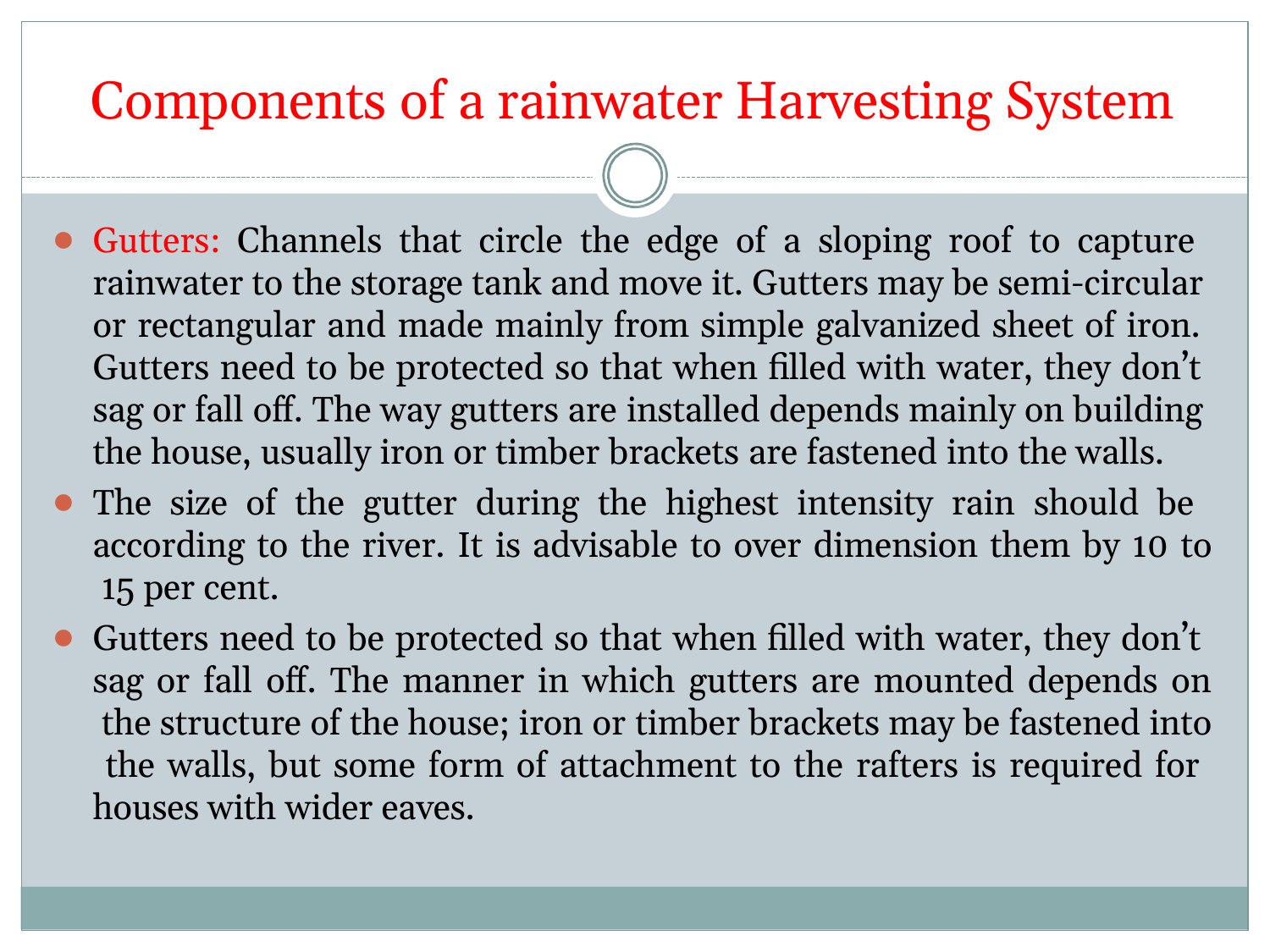

# Components of a rainwater Harvesting System

Gutters: Channels that circle the edge of a sloping roof to capture  rainwater to the storage tank and move it. Gutters may be semi-circular  or rectangular and made mainly from simple galvanized sheet of iron.  Gutters need to be protected so that when filled with water, they don’t  sag or fall off. The way gutters are installed depends mainly on building  the house, usually iron or timber brackets are fastened into the walls.
The size of the gutter during the highest intensity rain should be  according to the river. It is advisable to over dimension them by 10 to  15 per cent.
Gutters need to be protected so that when filled with water, they don’t  sag or fall off. The manner in which gutters are mounted depends on  the structure of the house; iron or timber brackets may be fastened into  the walls, but some form of attachment to the rafters is required for  houses with wider eaves.